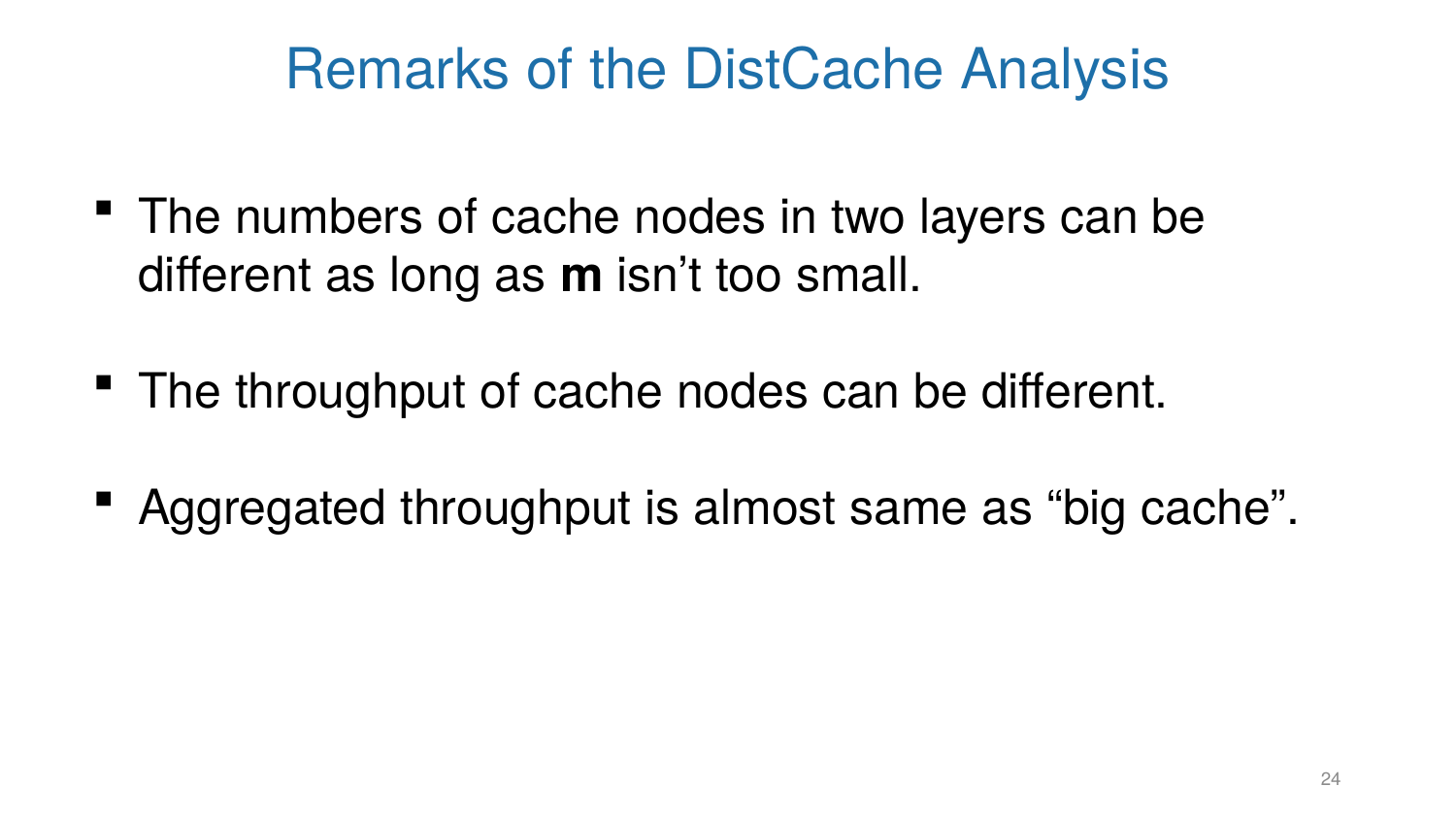

# Remarks of the DistCache Analysis
The numbers of cache nodes in two layers can be different as long as m isn’t too small.

The throughput of cache nodes can be different.

Aggregated throughput is almost same as “big cache”.

24